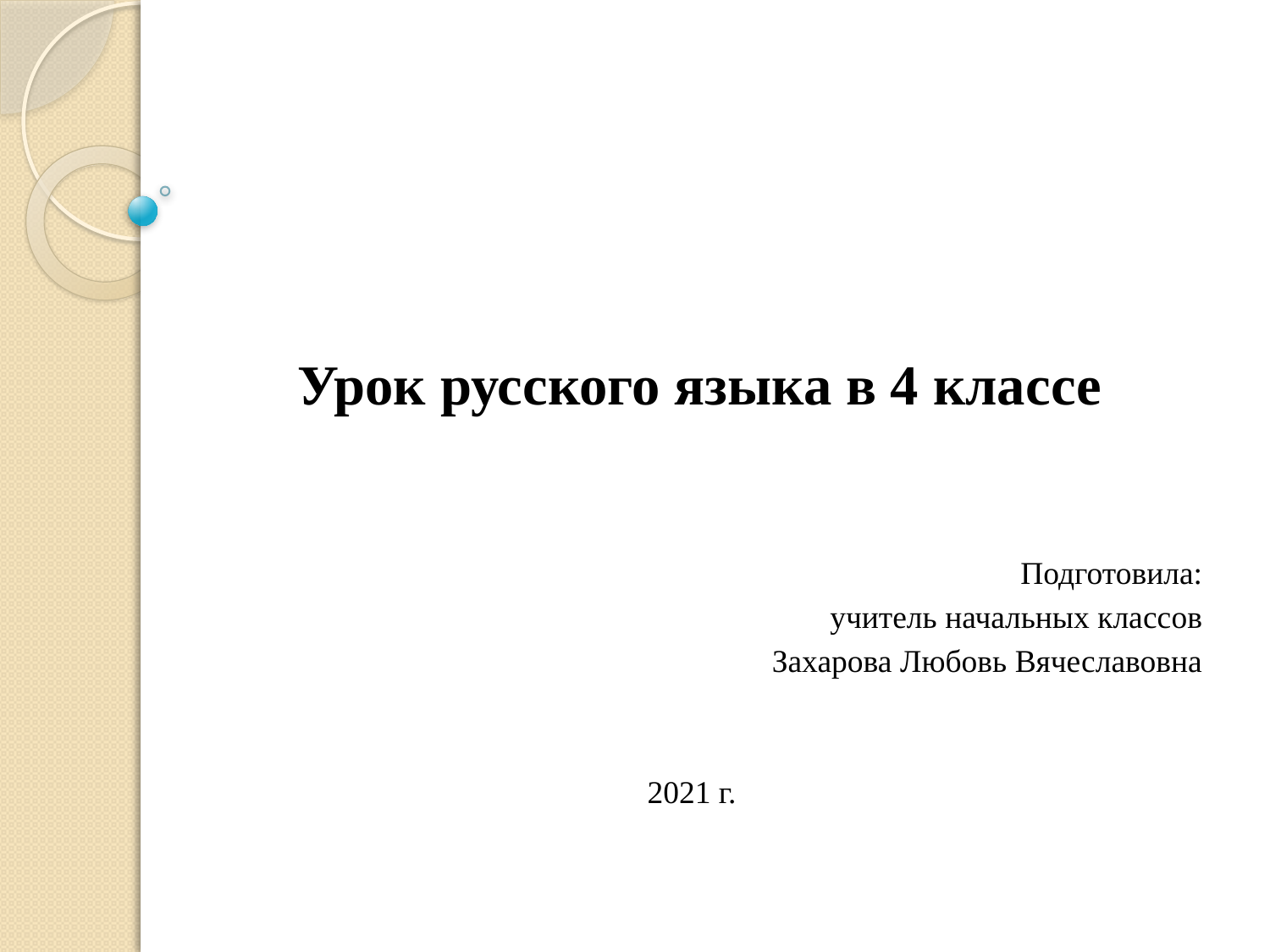

Урок русского языка в 4 классе

Подготовила:
 учитель начальных классов
Захарова Любовь Вячеславовна

2021 г.